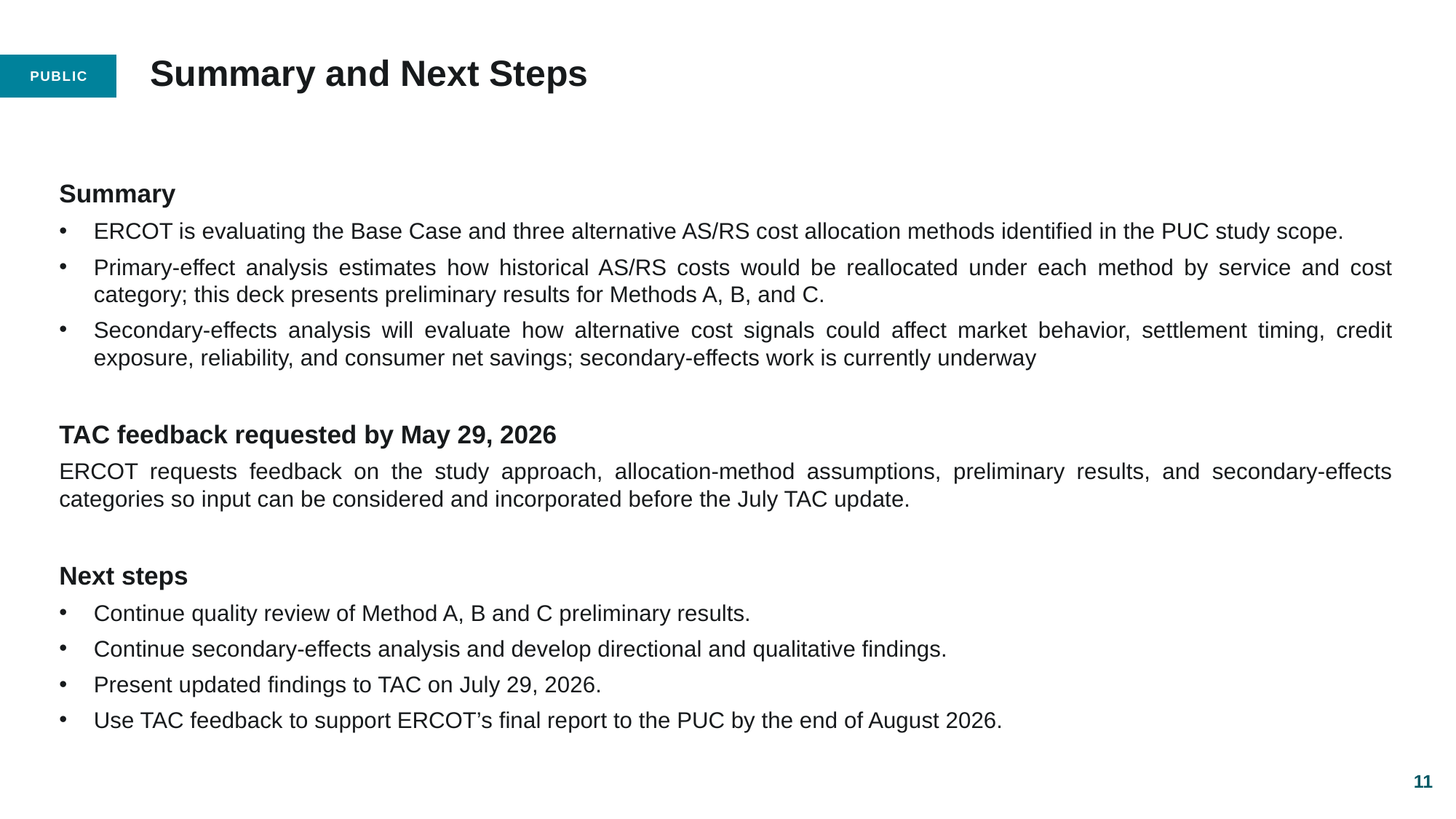

# Summary and Next Steps
Summary
ERCOT is evaluating the Base Case and three alternative AS/RS cost allocation methods identified in the PUC study scope.
Primary-effect analysis estimates how historical AS/RS costs would be reallocated under each method by service and cost category; this deck presents preliminary results for Methods A, B, and C.
Secondary-effects analysis will evaluate how alternative cost signals could affect market behavior, settlement timing, credit exposure, reliability, and consumer net savings; secondary-effects work is currently underway

TAC feedback requested by May 29, 2026
ERCOT requests feedback on the study approach, allocation-method assumptions, preliminary results, and secondary-effects categories so input can be considered and incorporated before the July TAC update.

Next steps
Continue quality review of Method A, B and C preliminary results.
Continue secondary-effects analysis and develop directional and qualitative findings.
Present updated findings to TAC on July 29, 2026.
Use TAC feedback to support ERCOT’s final report to the PUC by the end of August 2026.

11